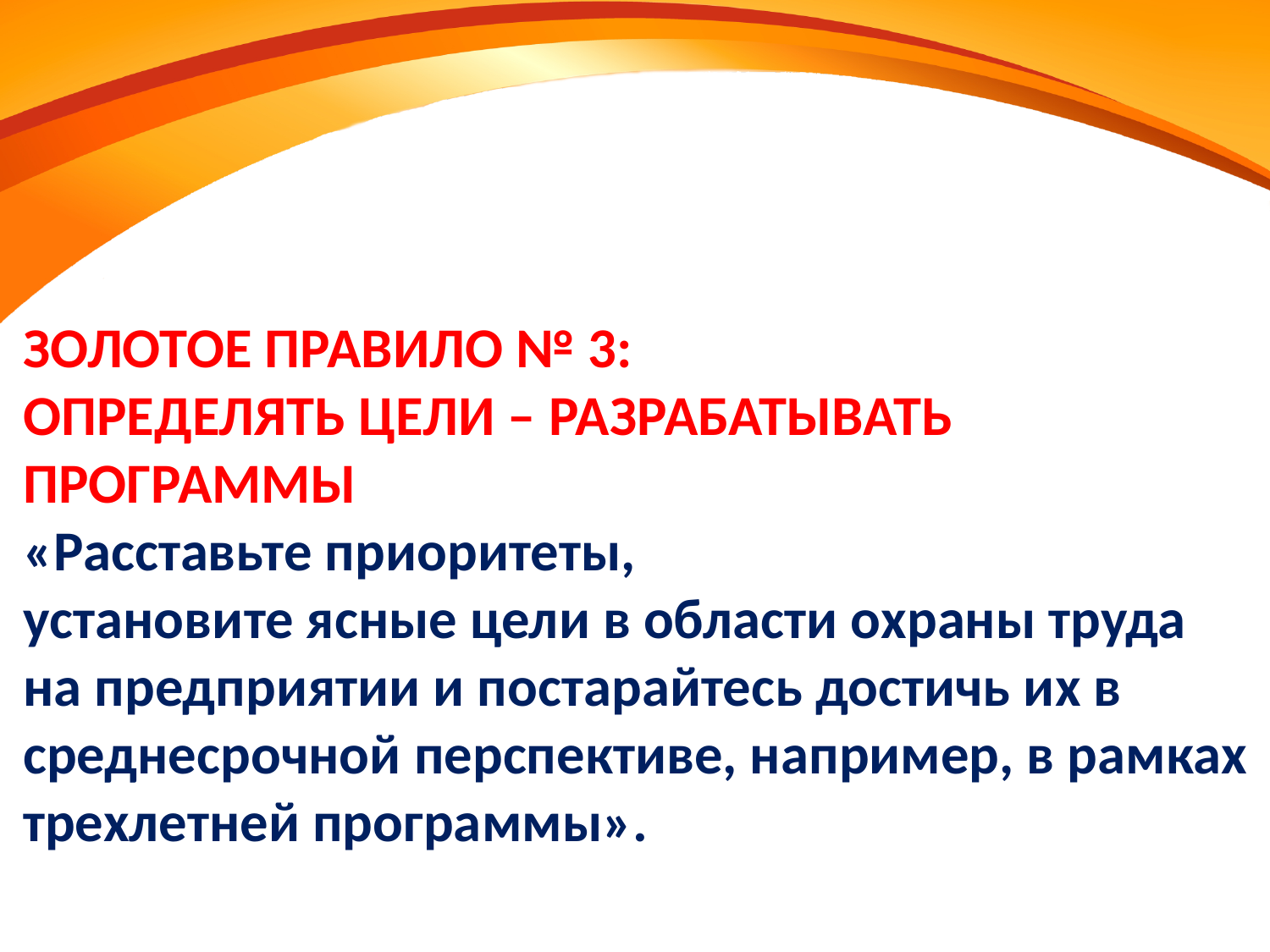

ЗОЛОТОЕ ПРАВИЛО № 3:
ОПРЕДЕЛЯТЬ ЦЕЛИ – РАЗРАБАТЫВАТЬ ПРОГРАММЫ
«Расставьте приоритеты,
установите ясные цели в области охраны труда на предприятии и постарайтесь достичь их в среднесрочной перспективе, например, в рамках трехлетней программы».